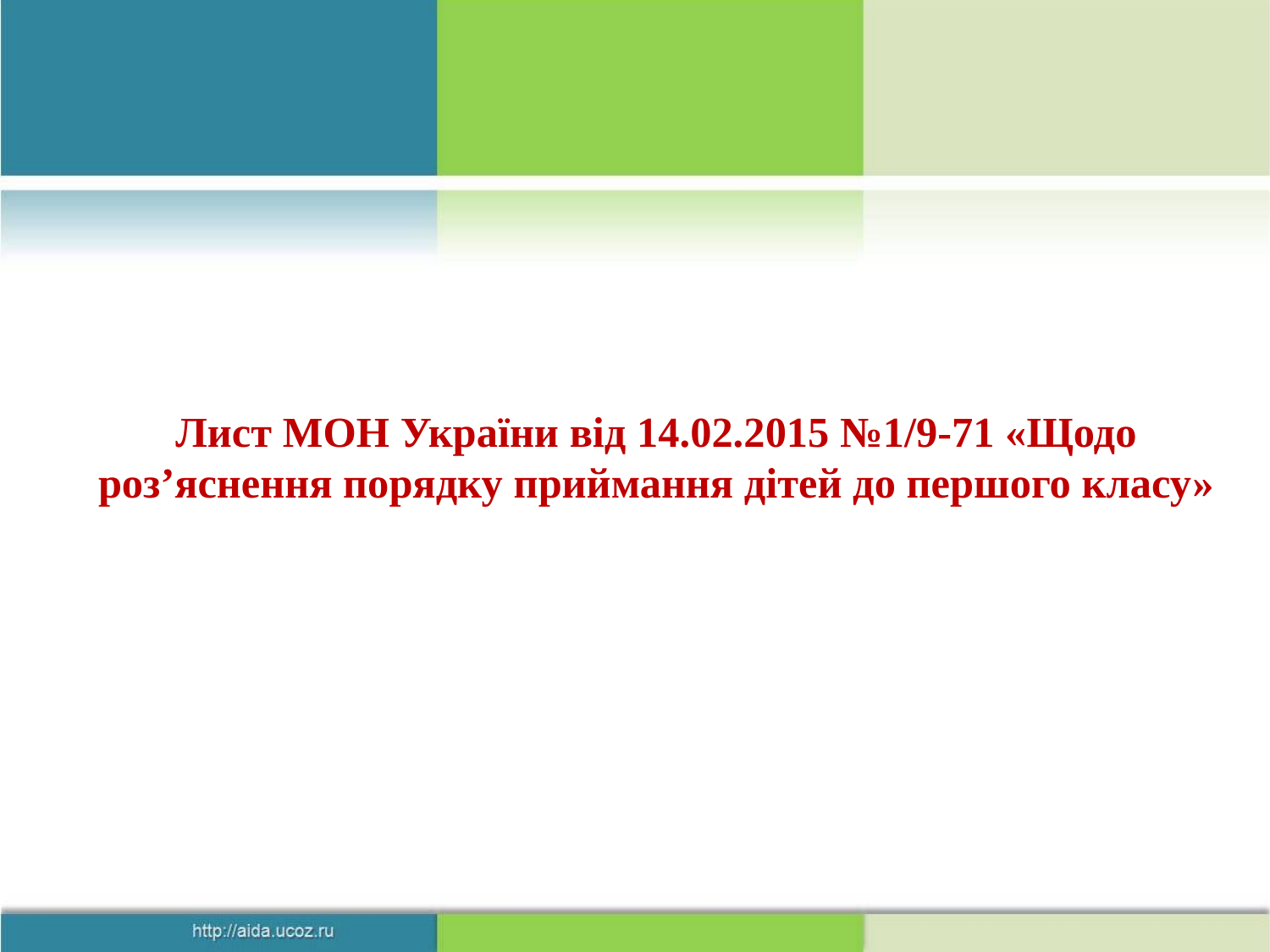

# Лист МОН України від 14.02.2015 №1/9-71 «Щодо роз’яснення порядку приймання дітей до першого класу»